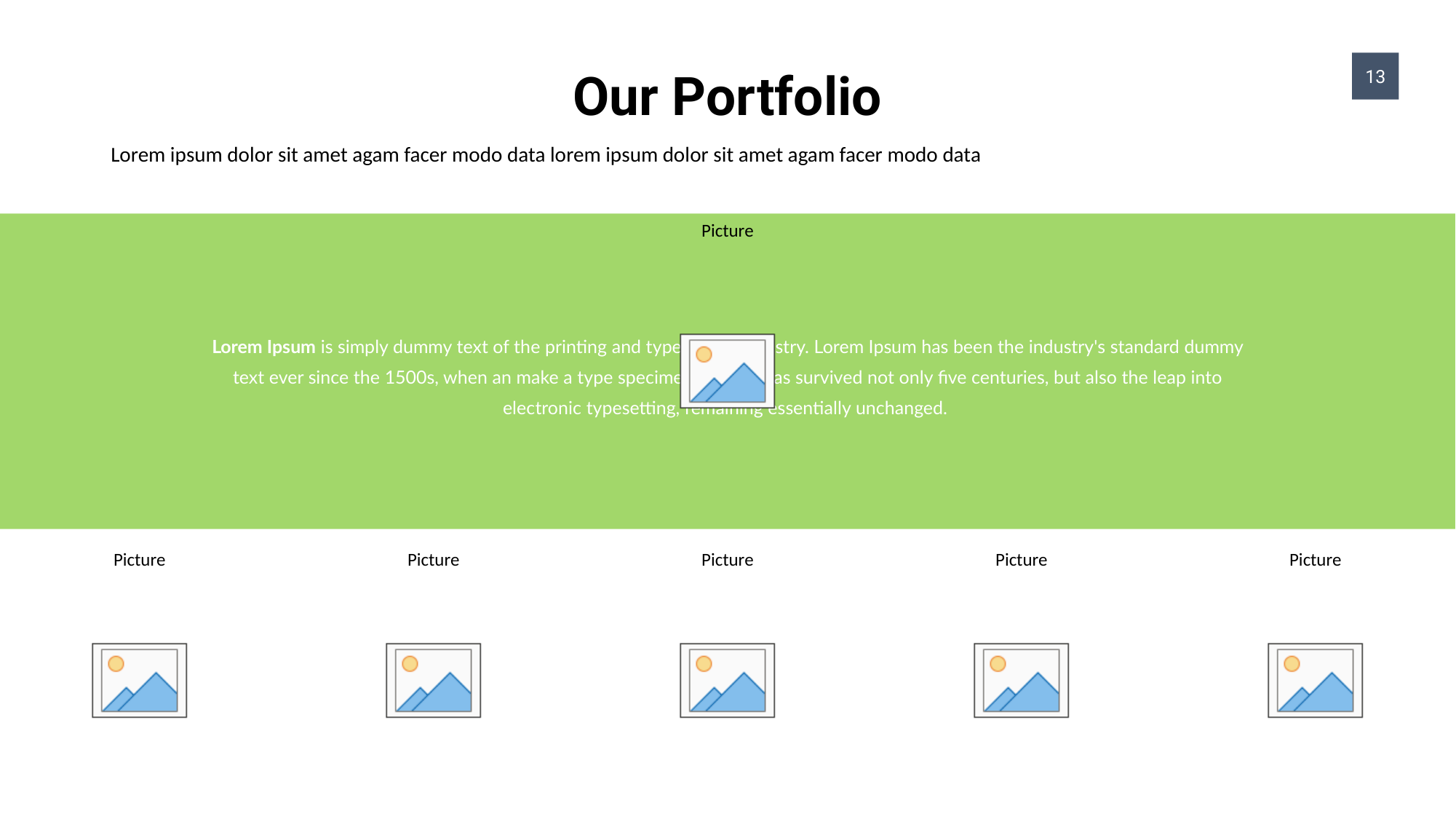

Our Portfolio
13
Lorem ipsum dolor sit amet agam facer modo data lorem ipsum dolor sit amet agam facer modo data

Lorem Ipsum is simply dummy text of the printing and typesetting industry. Lorem Ipsum has been the industry's standard dummy text ever since the 1500s, when an make a type specimen book. It has survived not only five centuries, but also the leap into electronic typesetting, remaining essentially unchanged.